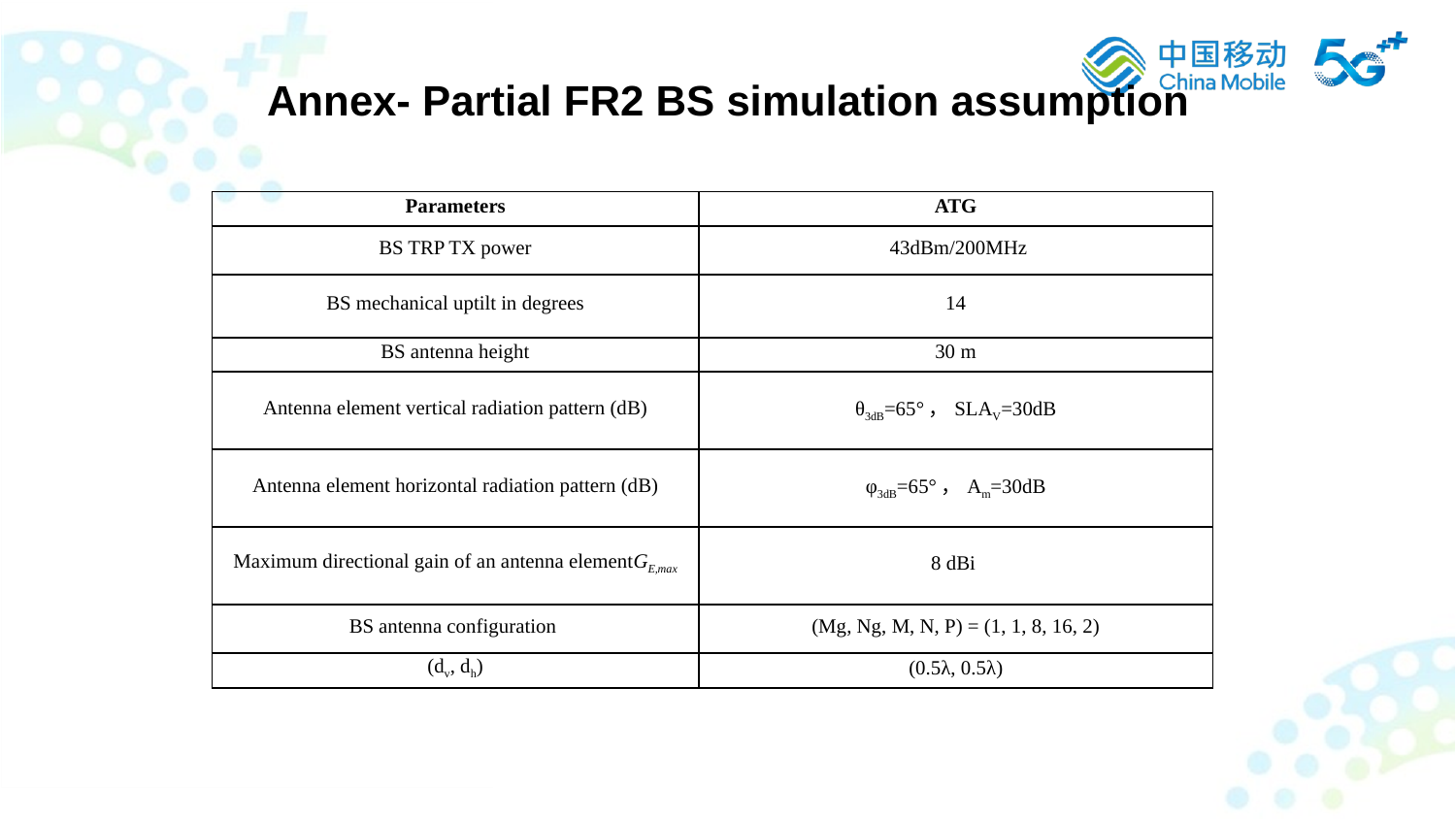

Annex- Partial FR2 BS simulation assumption
| Parameters | ATG |
| --- | --- |
| BS TRP TX power | 43dBm/200MHz |
| BS mechanical uptilt in degrees | 14 |
| BS antenna height | 30 m |
| Antenna element vertical radiation pattern (dB) | θ3dB=65°，SLAV=30dB |
| Antenna element horizontal radiation pattern (dB) | φ3dB=65°，Am=30dB |
| Maximum directional gain of an antenna elementGE,max | 8 dBi |
| BS antenna configuration | (Mg, Ng, M, N, P) = (1, 1, 8, 16, 2) |
| (dv, dh) | (0.5λ, 0.5λ) |